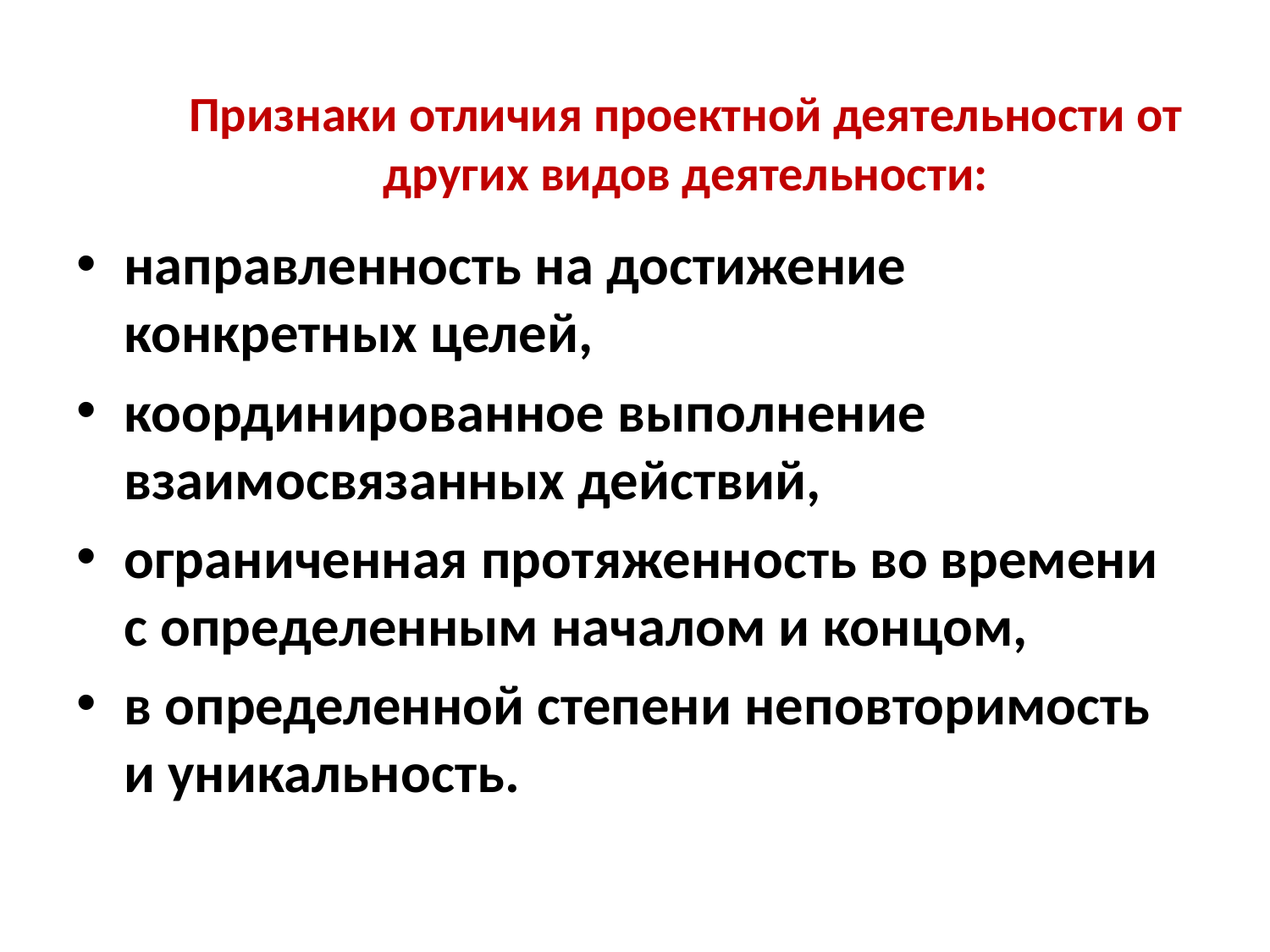

# Признаки отличия проектной деятельности от других видов деятельности:
направленность на достижение конкретных целей,
координированное выполнение взаимосвязанных действий,
ограниченная протяженность во времени с определенным началом и концом,
в определенной степени неповторимость и уникальность.